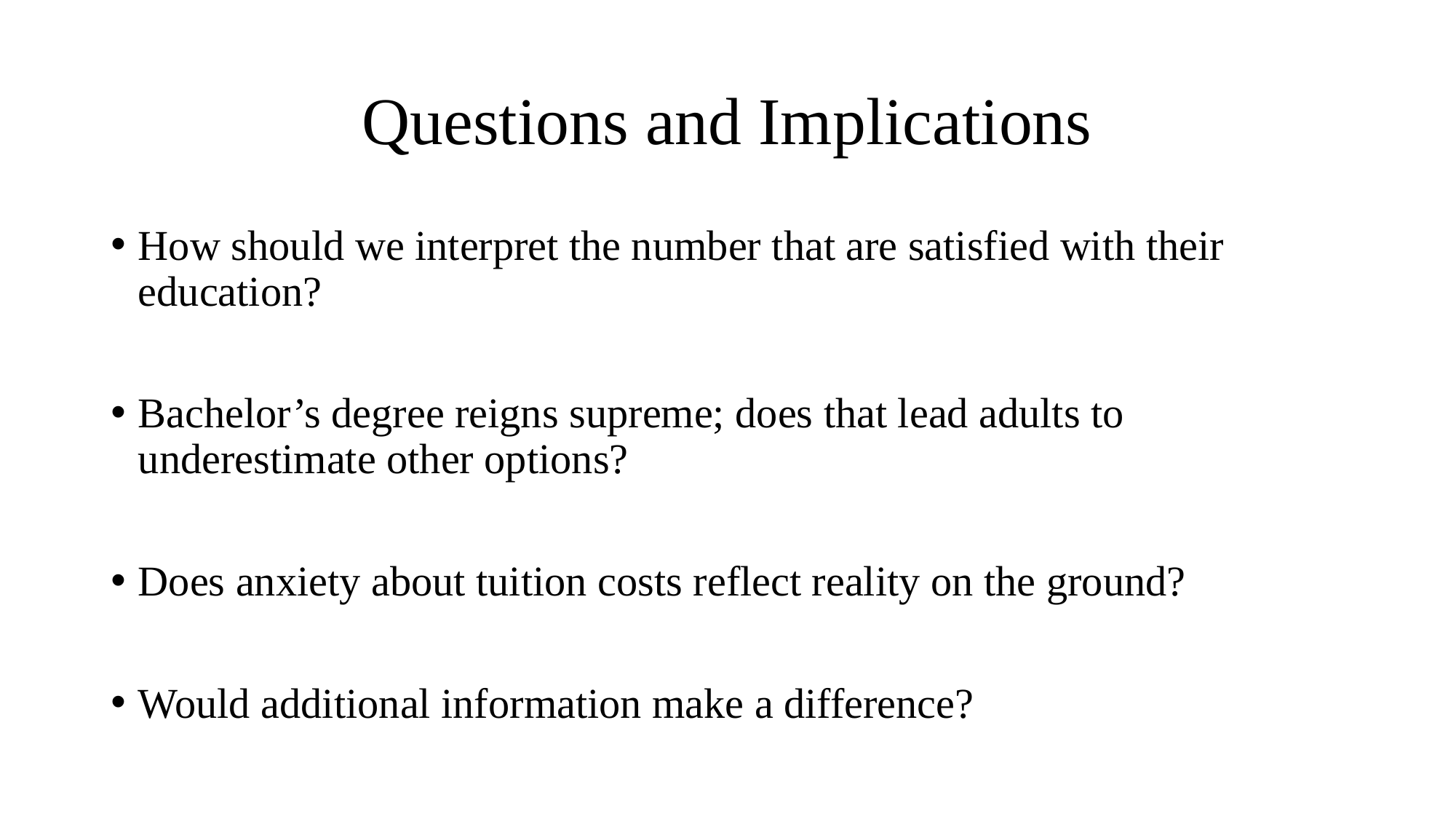

# Questions and Implications
How should we interpret the number that are satisfied with their education?

Bachelor’s degree reigns supreme; does that lead adults to underestimate other options?

Does anxiety about tuition costs reflect reality on the ground?

Would additional information make a difference?